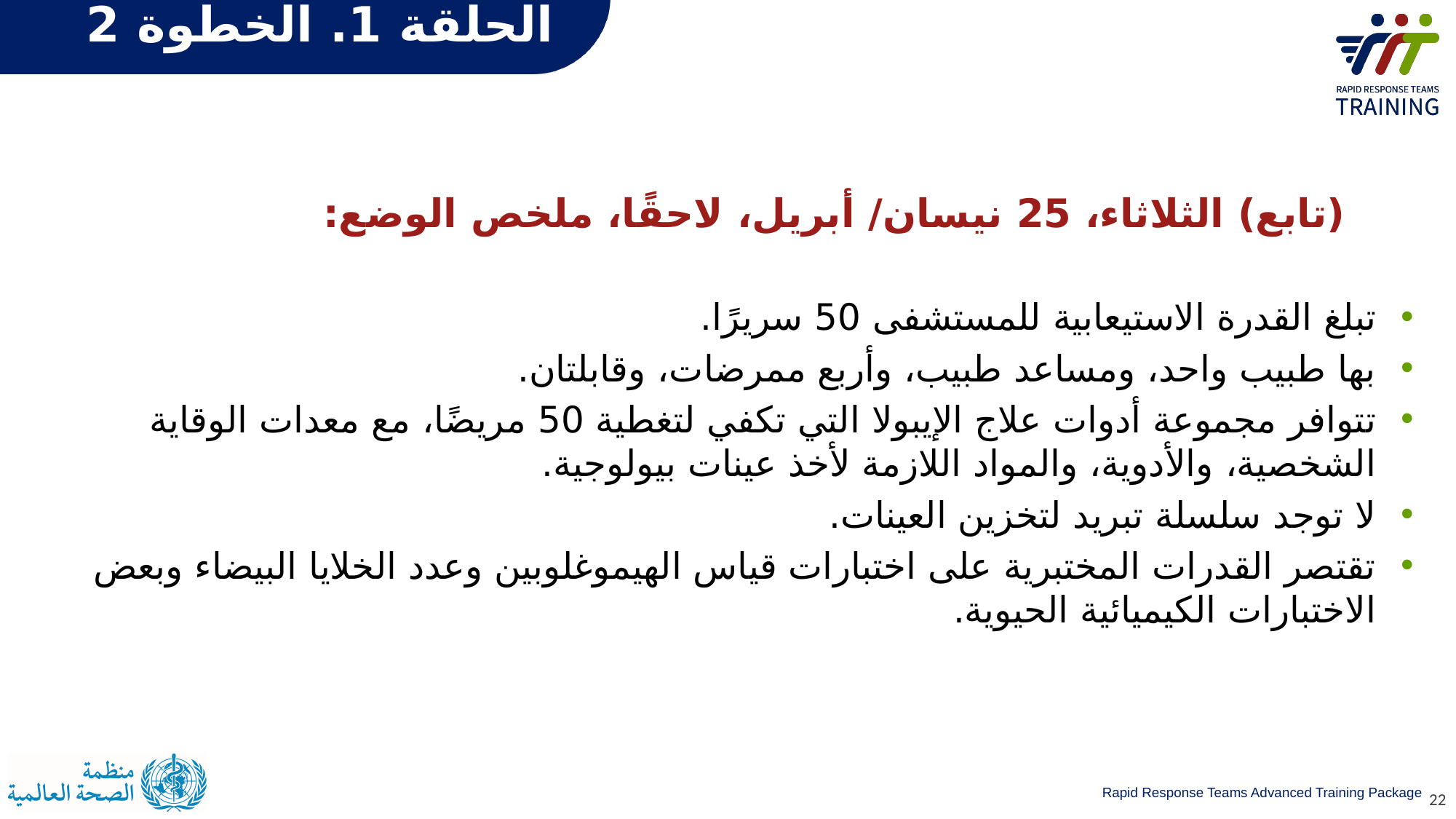

# الحلقة 1. الخطوة 2
(تابع) الثلاثاء، 25 نيسان/ أبريل، لاحقًا، ملخص الوضع:
تبلغ القدرة الاستيعابية للمستشفى 50 سريرًا.
بها طبيب واحد، ومساعد طبيب، وأربع ممرضات، وقابلتان.
تتوافر مجموعة أدوات علاج الإيبولا التي تكفي لتغطية 50 مريضًا، مع معدات الوقاية الشخصية، والأدوية، والمواد اللازمة لأخذ عينات بيولوجية.
لا توجد سلسلة تبريد لتخزين العينات.
تقتصر القدرات المختبرية على اختبارات قياس الهيموغلوبين وعدد الخلايا البيضاء وبعض الاختبارات الكيميائية الحيوية.

22